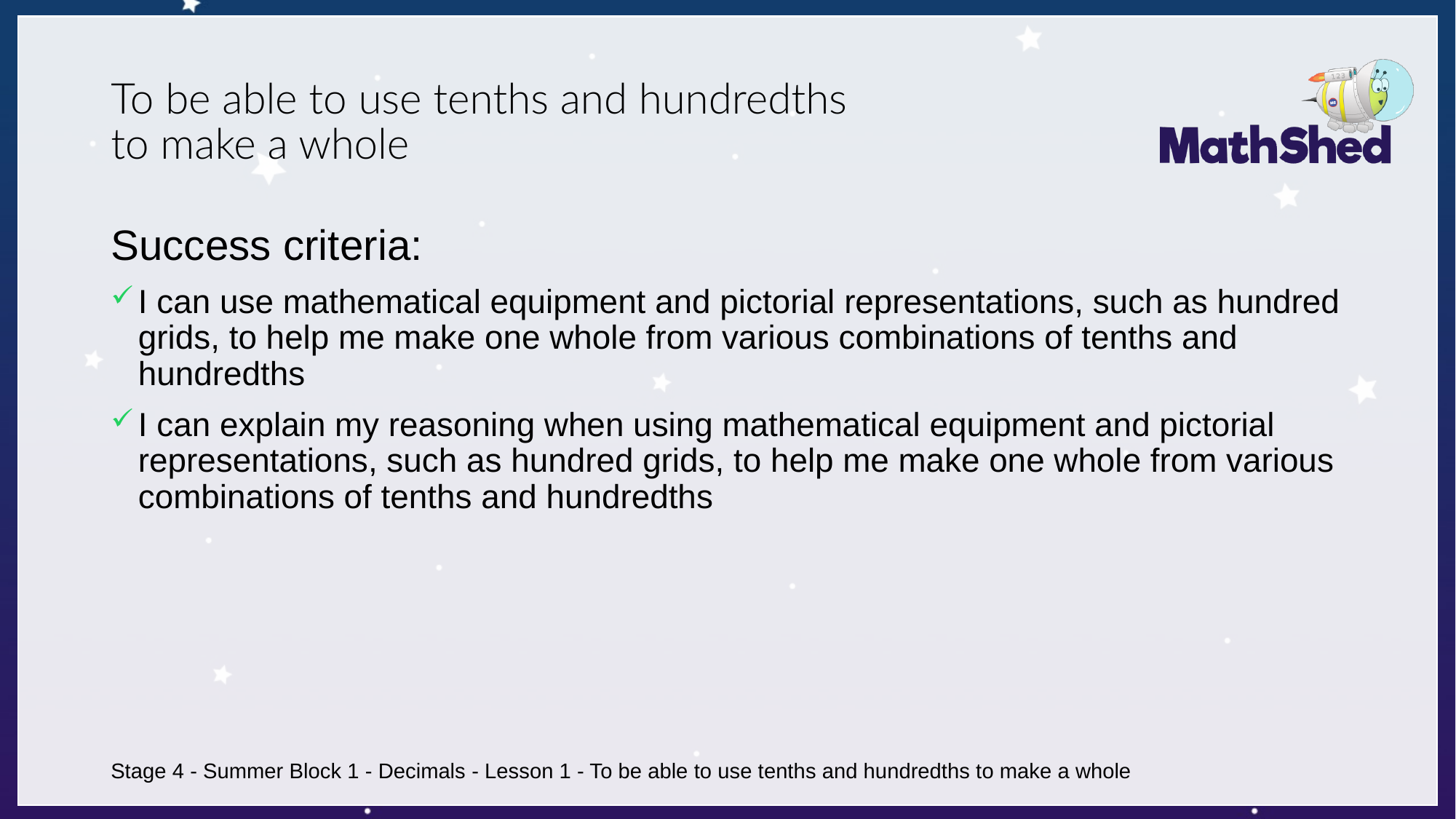

# To be able to use tenths and hundredths to make a whole
Success criteria:
I can use mathematical equipment and pictorial representations, such as hundred grids, to help me make one whole from various combinations of tenths and hundredths
I can explain my reasoning when using mathematical equipment and pictorial representations, such as hundred grids, to help me make one whole from various combinations of tenths and hundredths

Stage 4 - Summer Block 1 - Decimals - Lesson 1 - To be able to use tenths and hundredths to make a whole